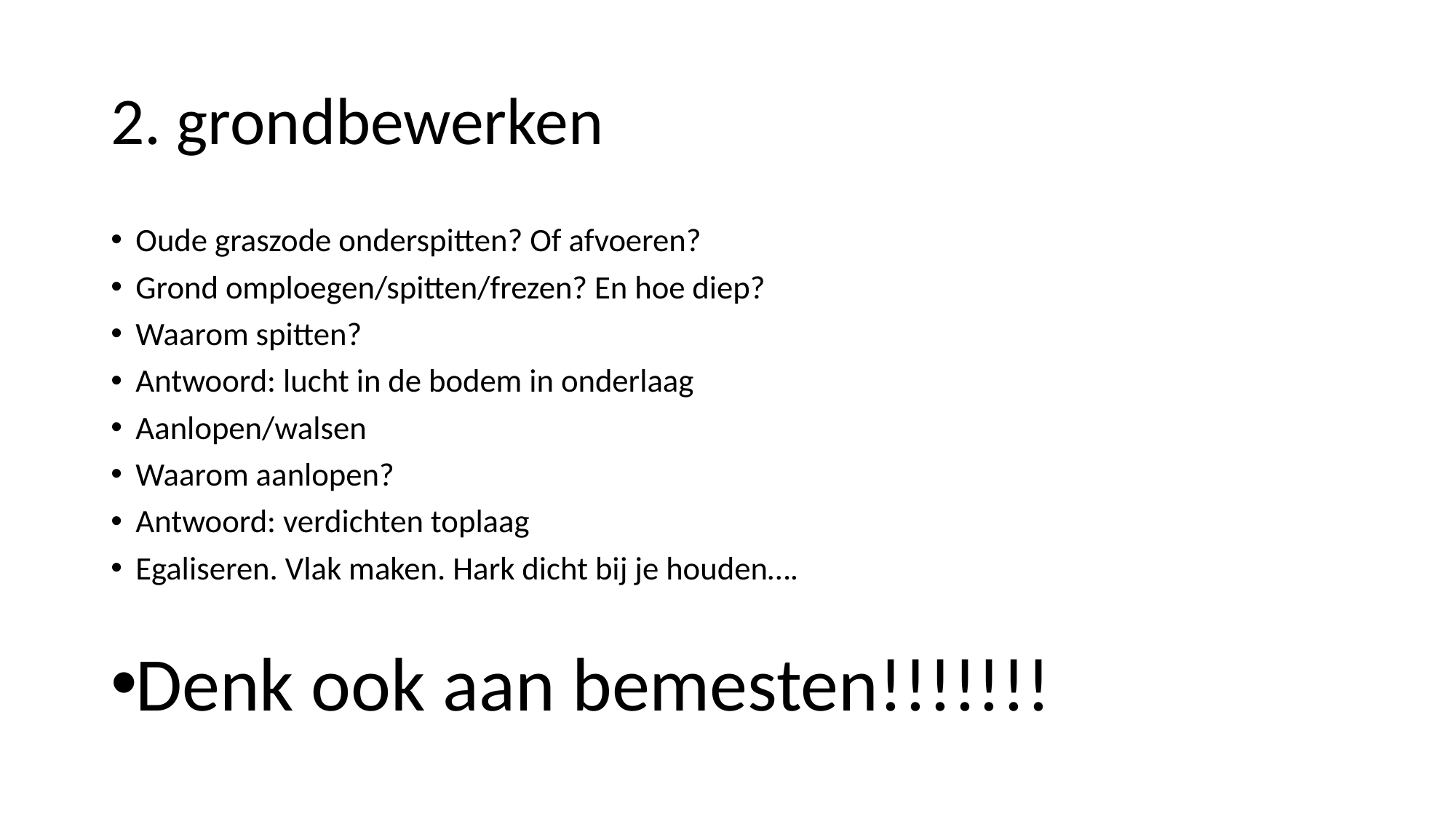

# 2. grondbewerken
Oude graszode onderspitten? Of afvoeren?
Grond omploegen/spitten/frezen? En hoe diep?
Waarom spitten?
Antwoord: lucht in de bodem in onderlaag
Aanlopen/walsen
Waarom aanlopen?
Antwoord: verdichten toplaag
Egaliseren. Vlak maken. Hark dicht bij je houden….

Denk ook aan bemesten!!!!!!!